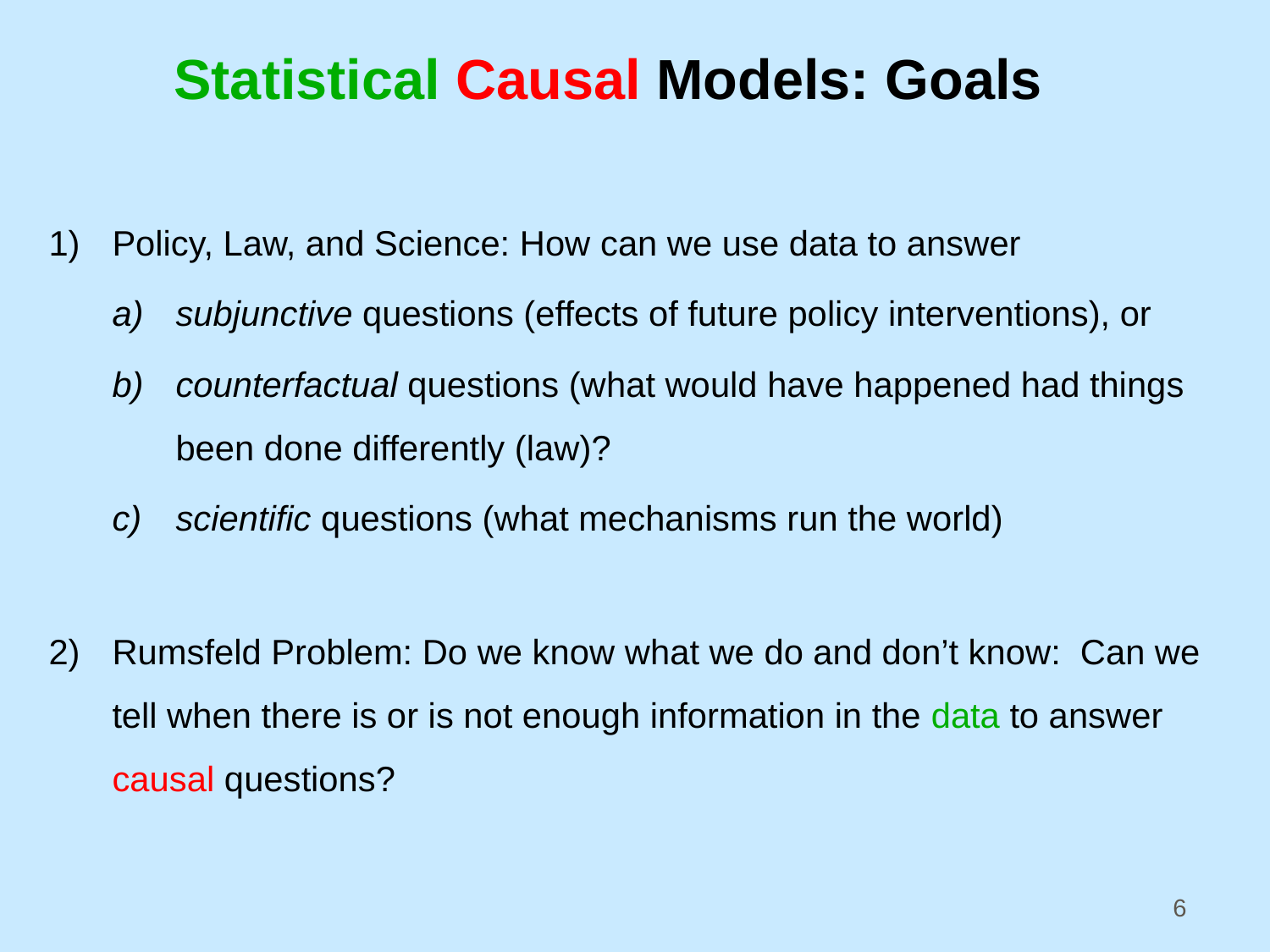

# Statistical Causal Models: Goals
Policy, Law, and Science: How can we use data to answer
subjunctive questions (effects of future policy interventions), or
counterfactual questions (what would have happened had things been done differently (law)?
scientific questions (what mechanisms run the world)
Rumsfeld Problem: Do we know what we do and don’t know:  Can we tell when there is or is not enough information in the data to answer causal questions?

6